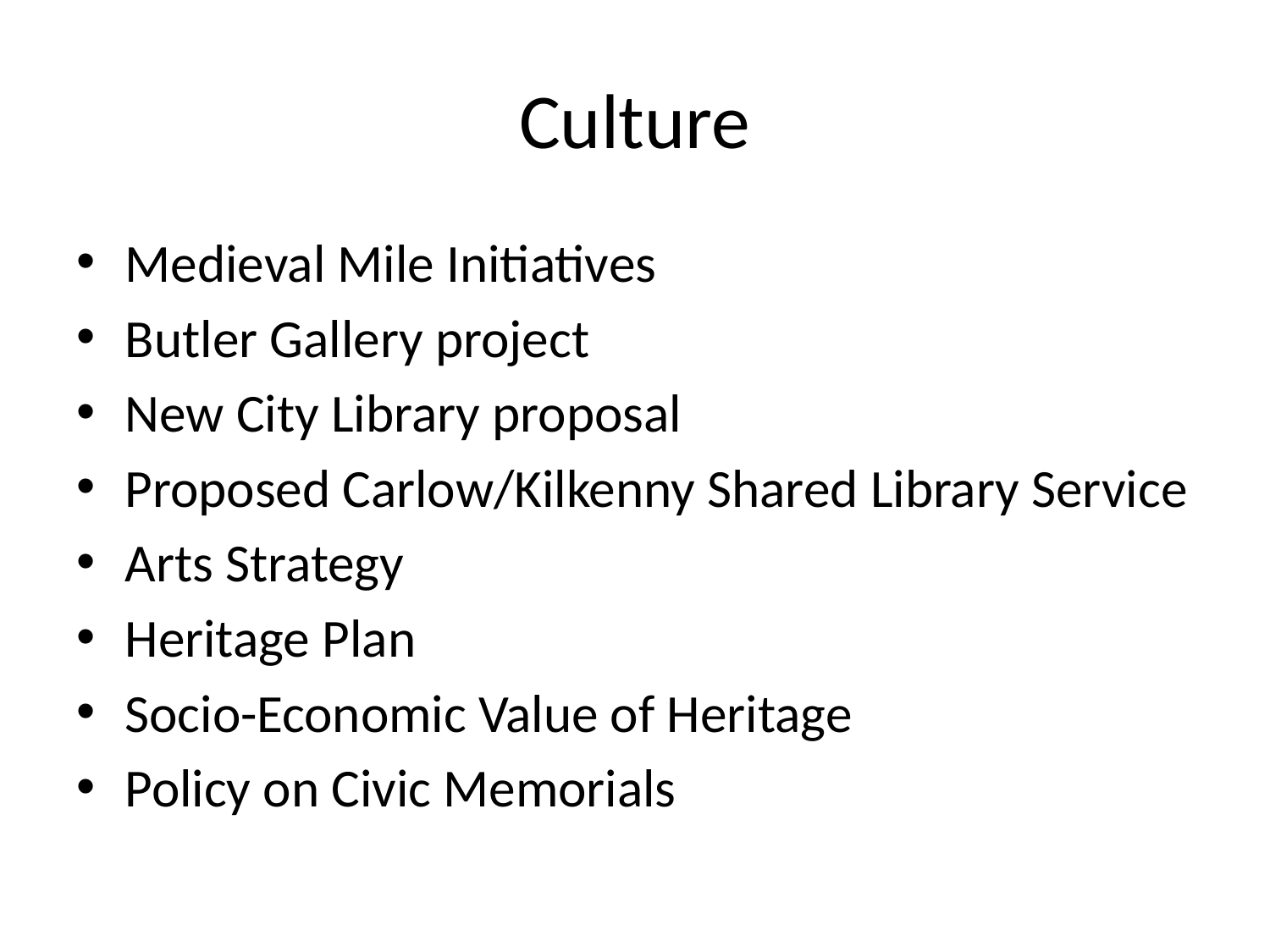

# Culture
Medieval Mile Initiatives
Butler Gallery project
New City Library proposal
Proposed Carlow/Kilkenny Shared Library Service
Arts Strategy
Heritage Plan
Socio-Economic Value of Heritage
Policy on Civic Memorials